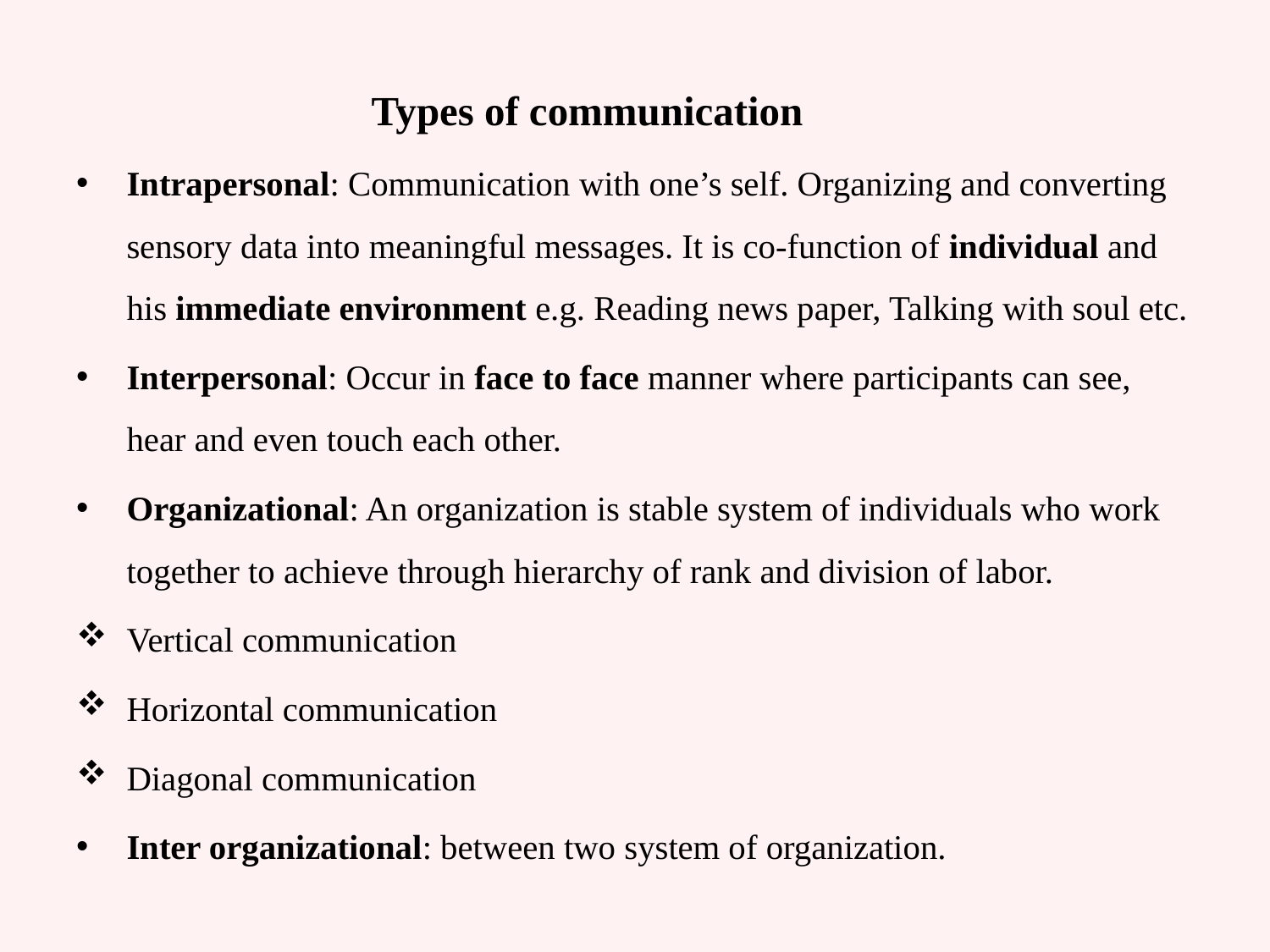

Types of communication
Intrapersonal: Communication with one’s self. Organizing and converting sensory data into meaningful messages. It is co-function of individual and his immediate environment e.g. Reading news paper, Talking with soul etc.
Interpersonal: Occur in face to face manner where participants can see, hear and even touch each other.
Organizational: An organization is stable system of individuals who work together to achieve through hierarchy of rank and division of labor.
Vertical communication
Horizontal communication
Diagonal communication
Inter organizational: between two system of organization.